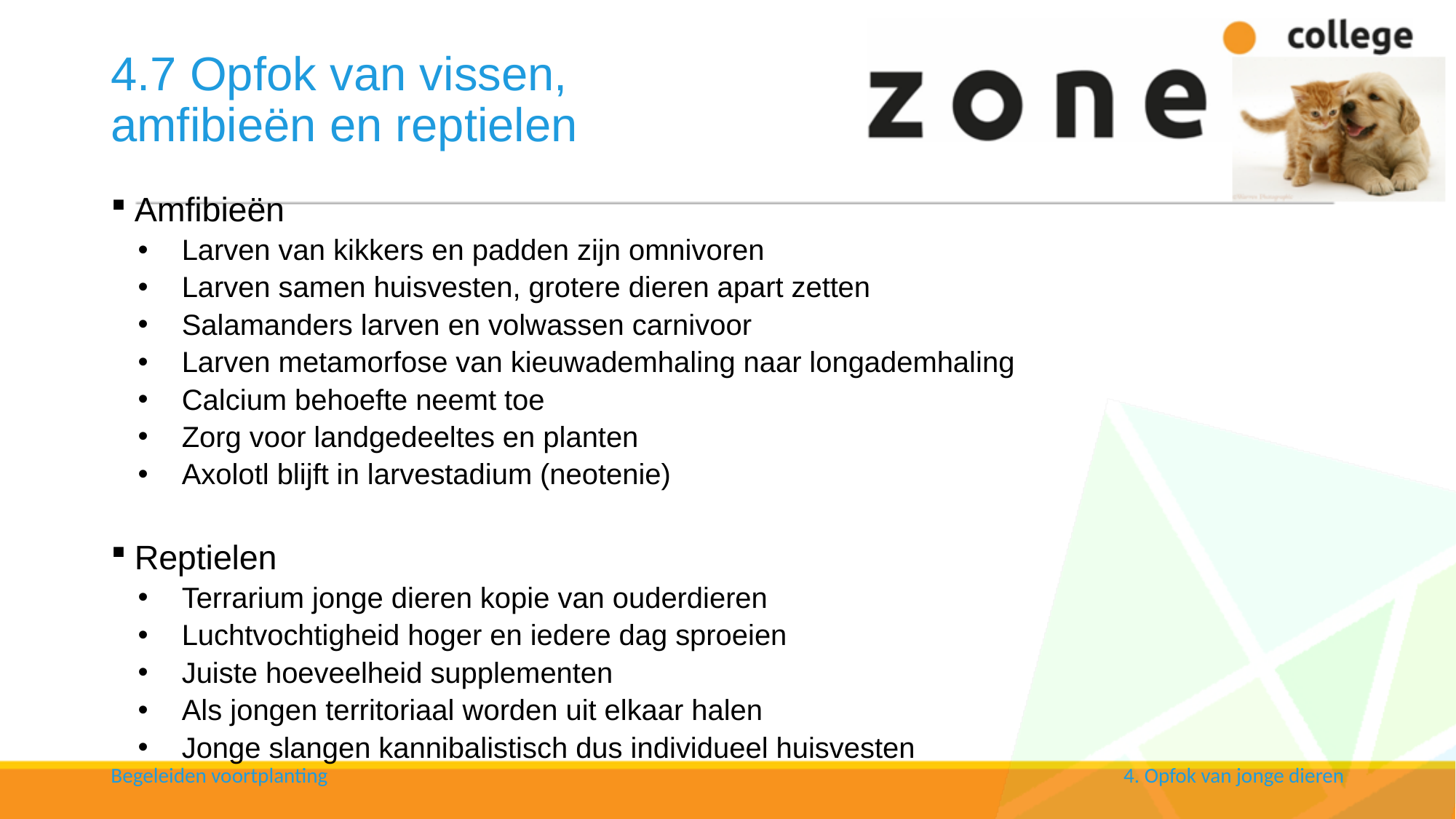

# 4.7 Opfok van vissen, amfibieën en reptielen
Amfibieën
Larven van kikkers en padden zijn omnivoren
Larven samen huisvesten, grotere dieren apart zetten
Salamanders larven en volwassen carnivoor
Larven metamorfose van kieuwademhaling naar longademhaling
Calcium behoefte neemt toe
Zorg voor landgedeeltes en planten
Axolotl blijft in larvestadium (neotenie)

Reptielen
Terrarium jonge dieren kopie van ouderdieren
Luchtvochtigheid hoger en iedere dag sproeien
Juiste hoeveelheid supplementen
Als jongen territoriaal worden uit elkaar halen
Jonge slangen kannibalistisch dus individueel huisvesten

Begeleiden voortplanting
4. Opfok van jonge dieren